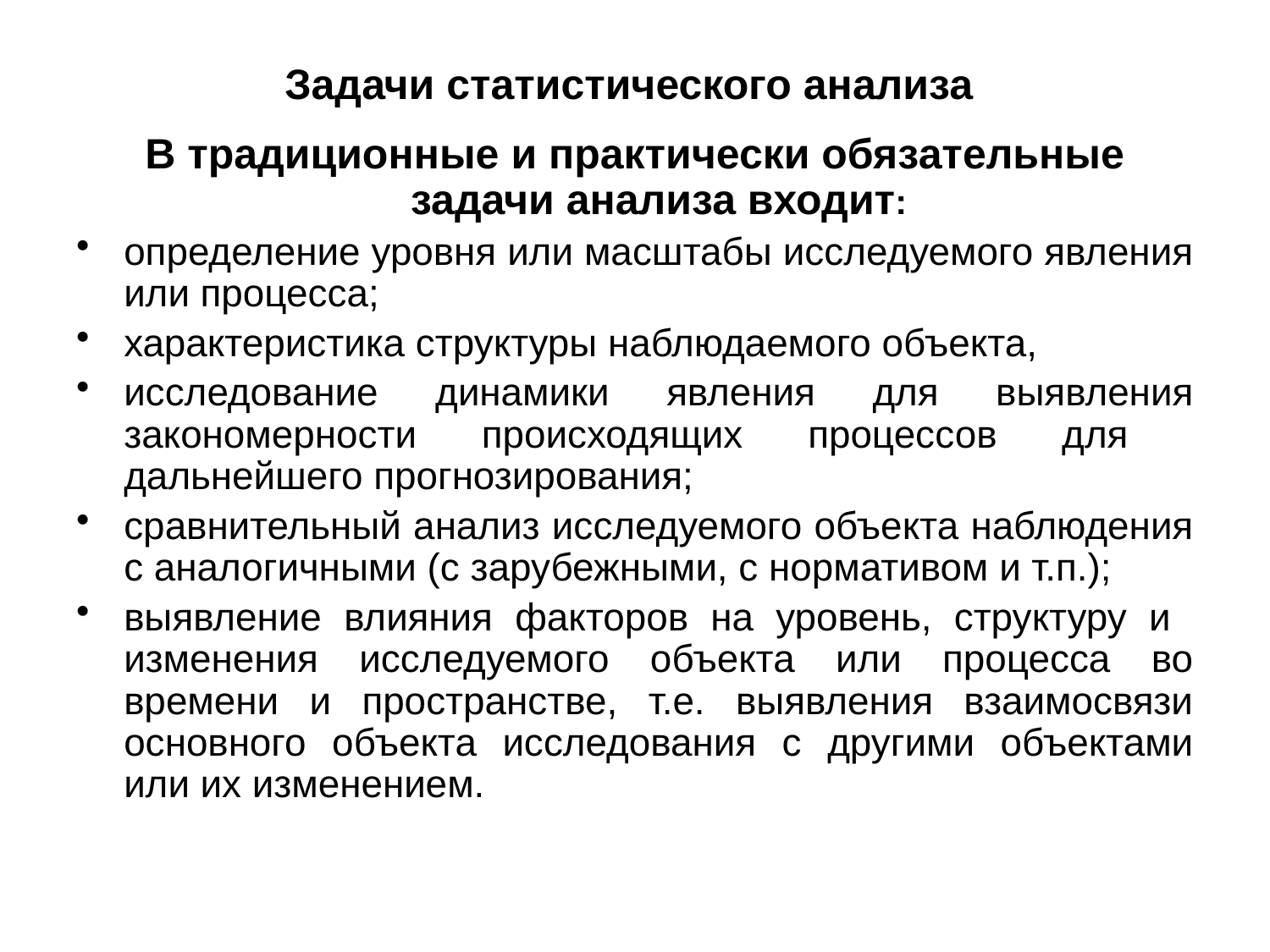

# Задачи статистического анализа
В традиционные и практически обязательные задачи анализа входит:
определение уровня или масштабы исследуемого явления или процесса;
характеристика структуры наблюдаемого объекта,
исследование динамики явления для выявления закономерности происходящих процессов для  дальнейшего прогнозирования;
сравнительный анализ исследуемого объекта наблюдения с аналогичными (с зарубежными, с нормативом и т.п.);
выявление влияния факторов на уровень, структуру и  изменения исследуемого объекта или процесса во времени и пространстве, т.е. выявления взаимосвязи основного объекта исследования с другими объектами или их изменением.